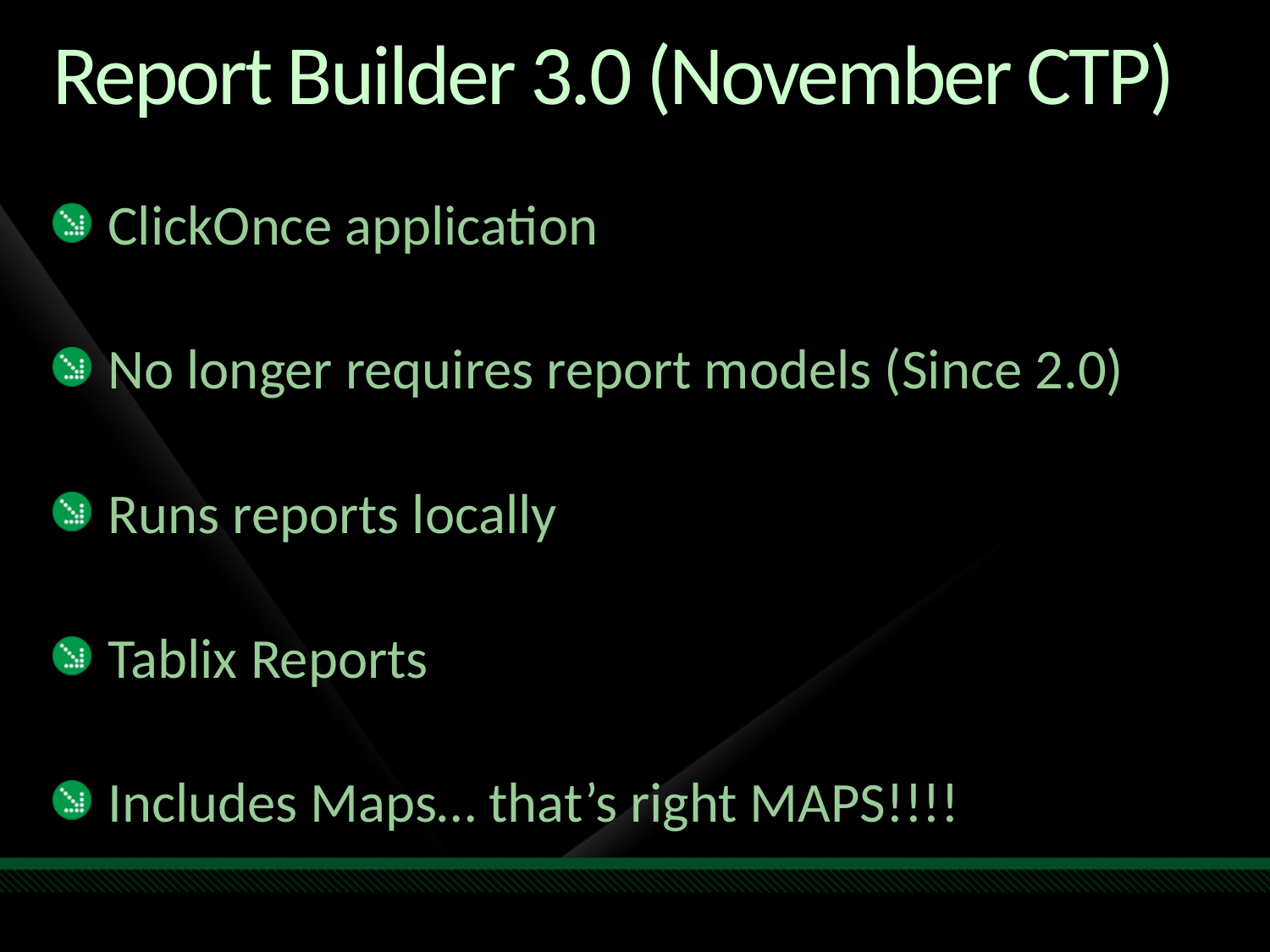

# Report Builder 3.0 (November CTP)
ClickOnce application

No longer requires report models (Since 2.0)

Runs reports locally

Tablix Reports

Includes Maps… that’s right MAPS!!!!